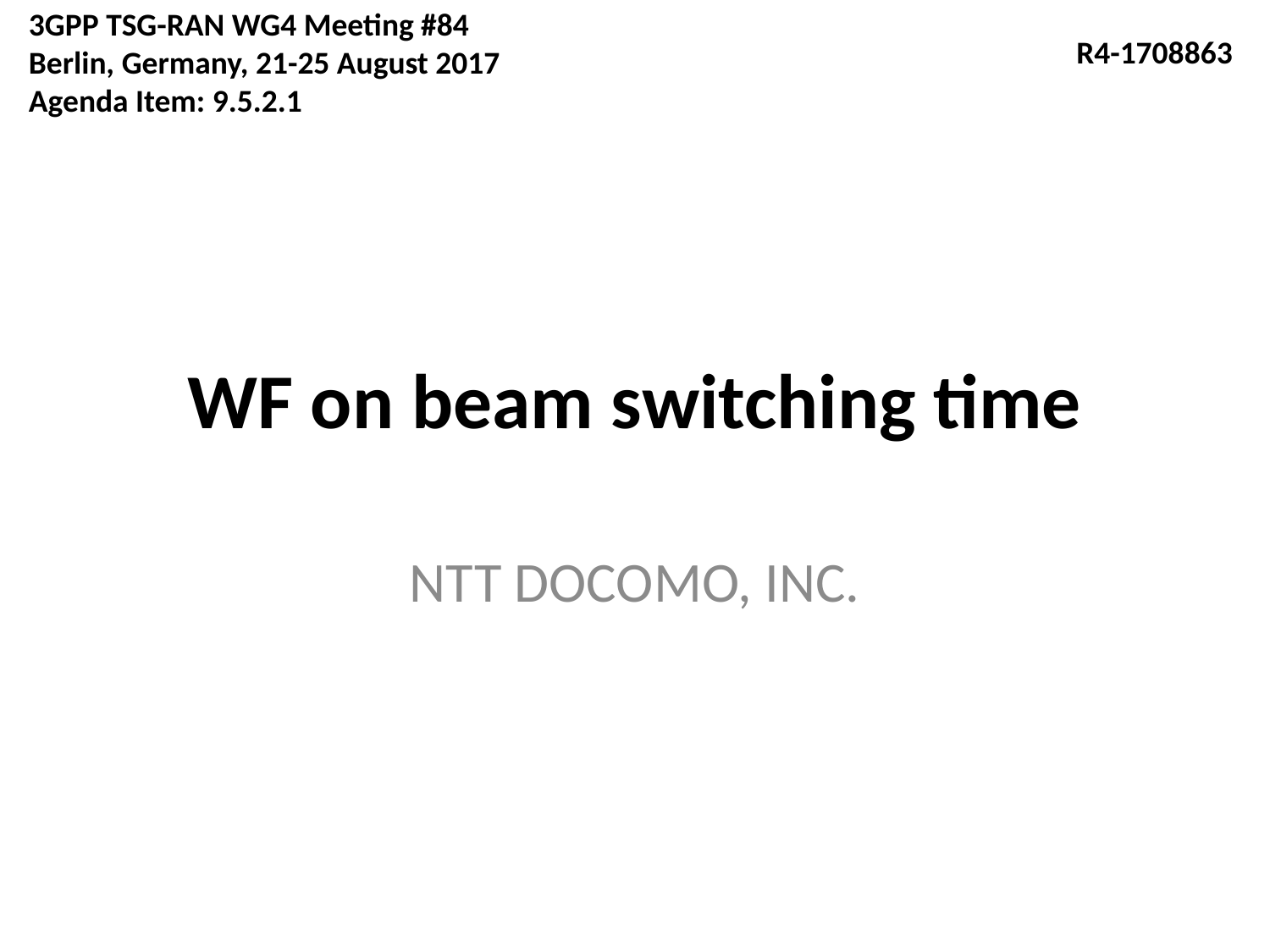

3GPP TSG-RAN WG4 Meeting #84
Berlin, Germany, 21-25 August 2017
Agenda Item: 9.5.2.1
R4-1708863
# WF on beam switching time
NTT DOCOMO, INC.